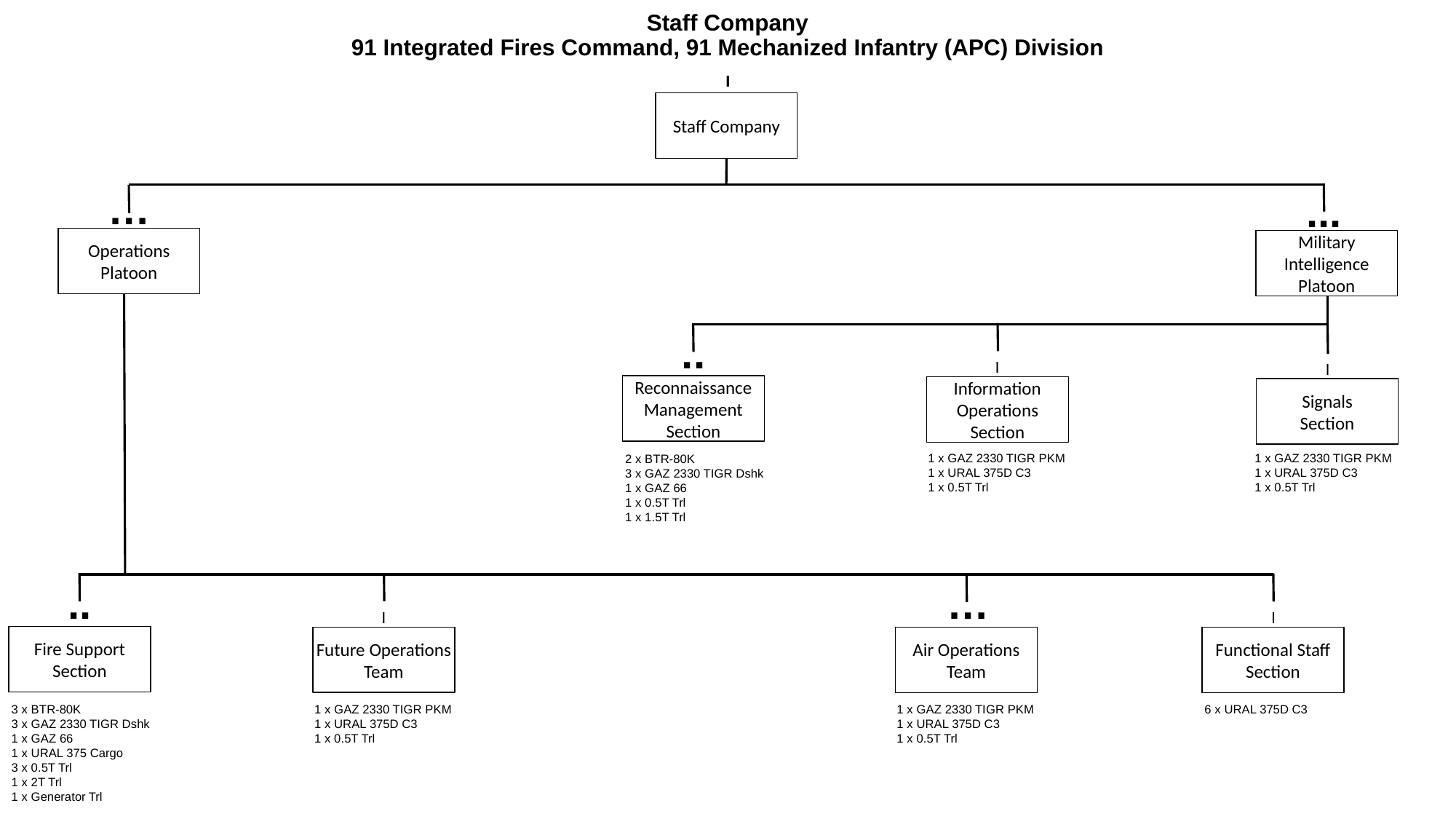

# Staff Company 91 Integrated Fires Command, 91 Mechanized Infantry (APC) Division
I
Staff Company
…
...
Operations
Platoon
Military Intelligence Platoon
..
I
I
Reconnaissance Management Section
Information Operations
Section
Signals
Section
1 x GAZ 2330 TIGR PKM
1 x URAL 375D C3
1 x 0.5T Trl
1 x GAZ 2330 TIGR PKM
1 x URAL 375D C3
1 x 0.5T Trl
2 x BTR-80K
3 x GAZ 2330 TIGR Dshk
1 x GAZ 66
1 x 0.5T Trl
1 x 1.5T Trl
..
…
I
I
Fire Support Section
Future Operations Team
Air Operations Team
Functional Staff Section
6 x URAL 375D C3
1 x GAZ 2330 TIGR PKM
1 x URAL 375D C3
1 x 0.5T Trl
3 x BTR-80K
3 x GAZ 2330 TIGR Dshk
1 x GAZ 66
1 x URAL 375 Cargo
3 x 0.5T Trl
1 x 2T Trl
1 x Generator Trl
1 x GAZ 2330 TIGR PKM
1 x URAL 375D C3
1 x 0.5T Trl